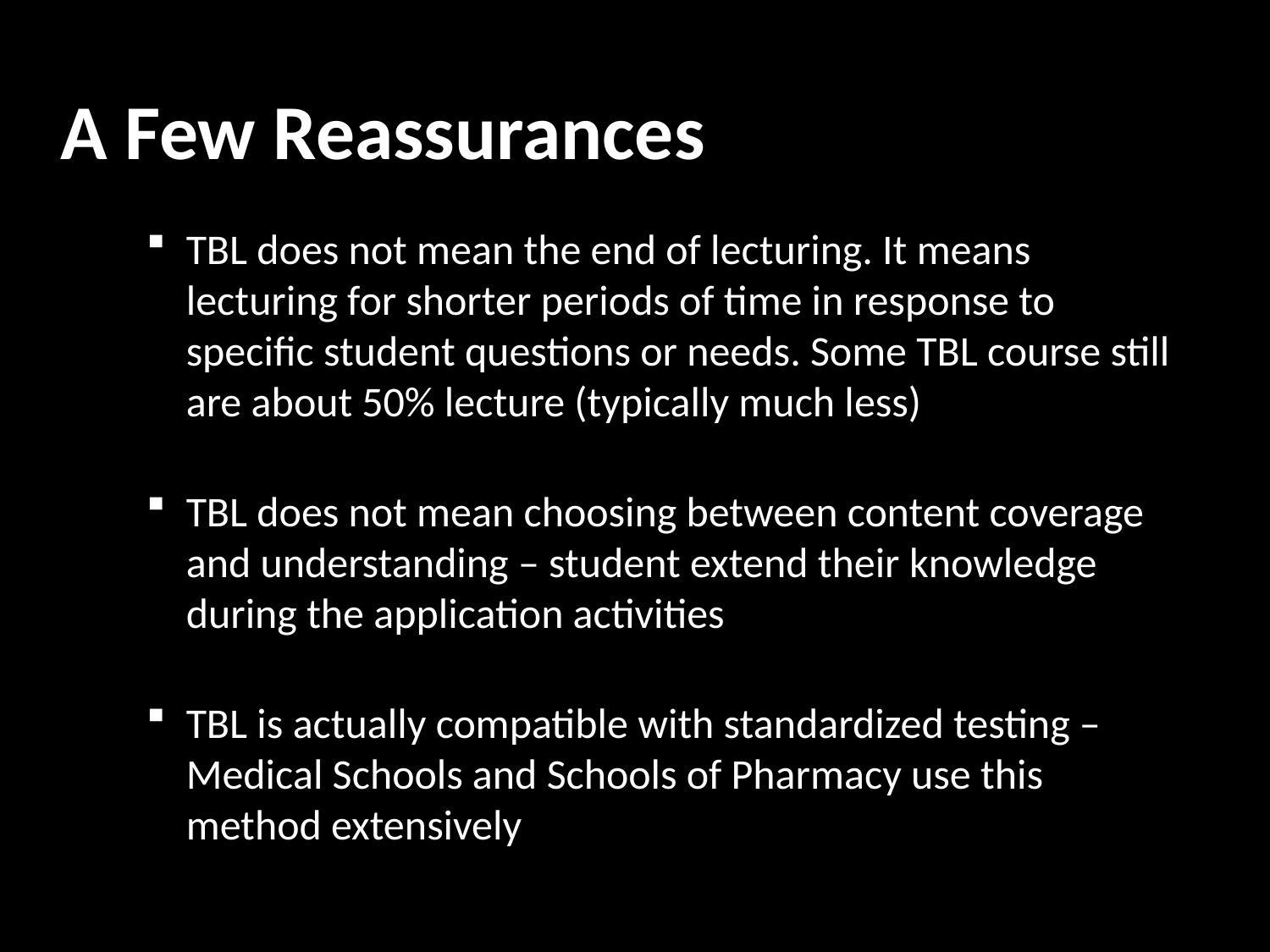

# A Few Reassurances
TBL does not mean the end of lecturing. It means lecturing for shorter periods of time in response to specific student questions or needs. Some TBL course still are about 50% lecture (typically much less)
TBL does not mean choosing between content coverage and understanding – student extend their knowledge during the application activities
TBL is actually compatible with standardized testing – Medical Schools and Schools of Pharmacy use this method extensively